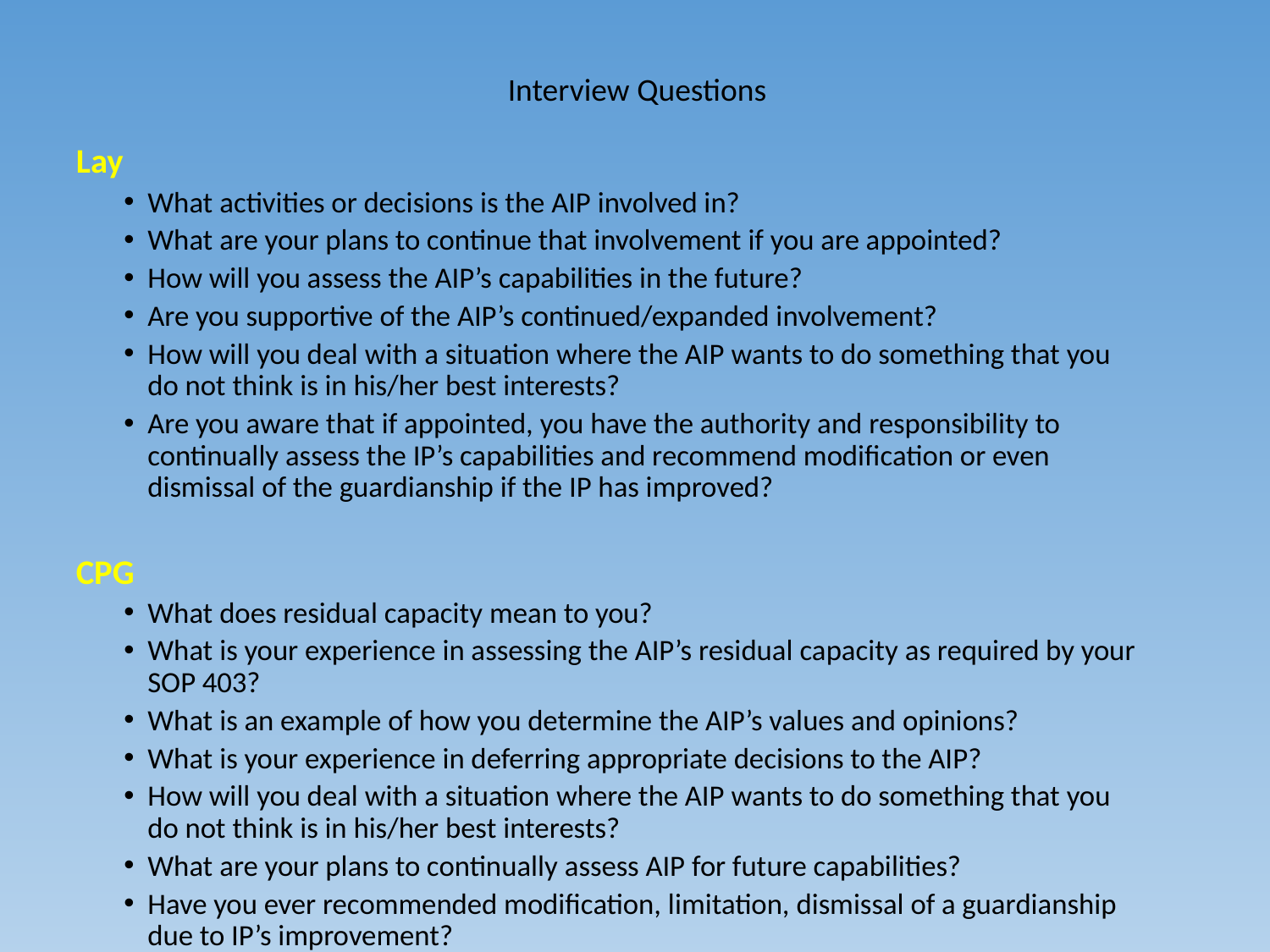

Interview Questions
Lay
What activities or decisions is the AIP involved in?
What are your plans to continue that involvement if you are appointed?
How will you assess the AIP’s capabilities in the future?
Are you supportive of the AIP’s continued/expanded involvement?
How will you deal with a situation where the AIP wants to do something that you do not think is in his/her best interests?
Are you aware that if appointed, you have the authority and responsibility to continually assess the IP’s capabilities and recommend modification or even dismissal of the guardianship if the IP has improved?

CPG
What does residual capacity mean to you?
What is your experience in assessing the AIP’s residual capacity as required by your SOP 403?
What is an example of how you determine the AIP’s values and opinions?
What is your experience in deferring appropriate decisions to the AIP?
How will you deal with a situation where the AIP wants to do something that you do not think is in his/her best interests?
What are your plans to continually assess AIP for future capabilities?
Have you ever recommended modification, limitation, dismissal of a guardianship due to IP’s improvement?